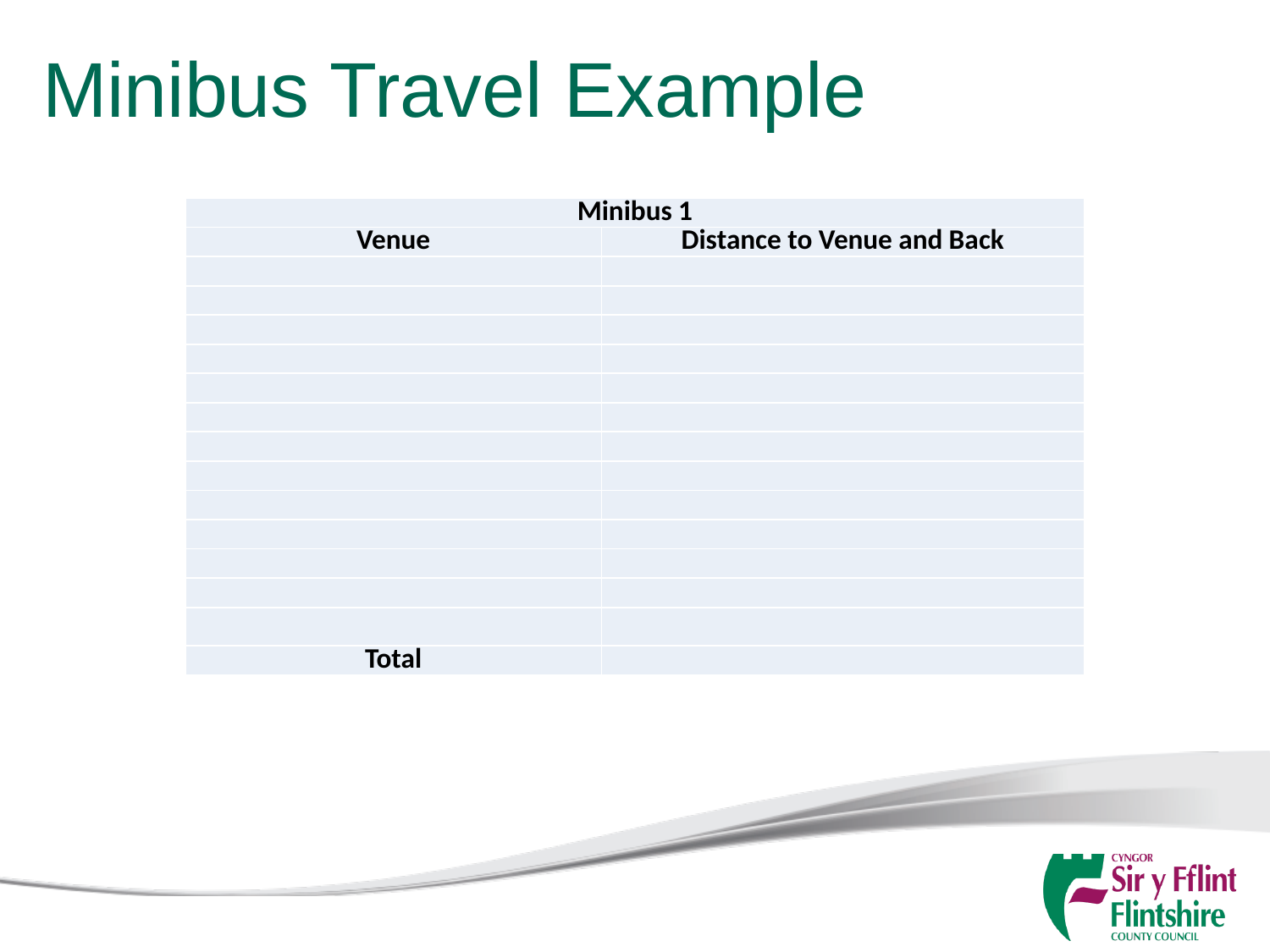

# Minibus Travel Example
| Minibus 1 |  |
| --- | --- |
| Venue | Distance to Venue and Back |
|  |  |
|  |  |
|  |  |
|  |  |
|  |  |
|  |  |
|  |  |
|  |  |
|  |  |
|  |  |
|  |  |
|  |  |
|  |  |
| Total |  |